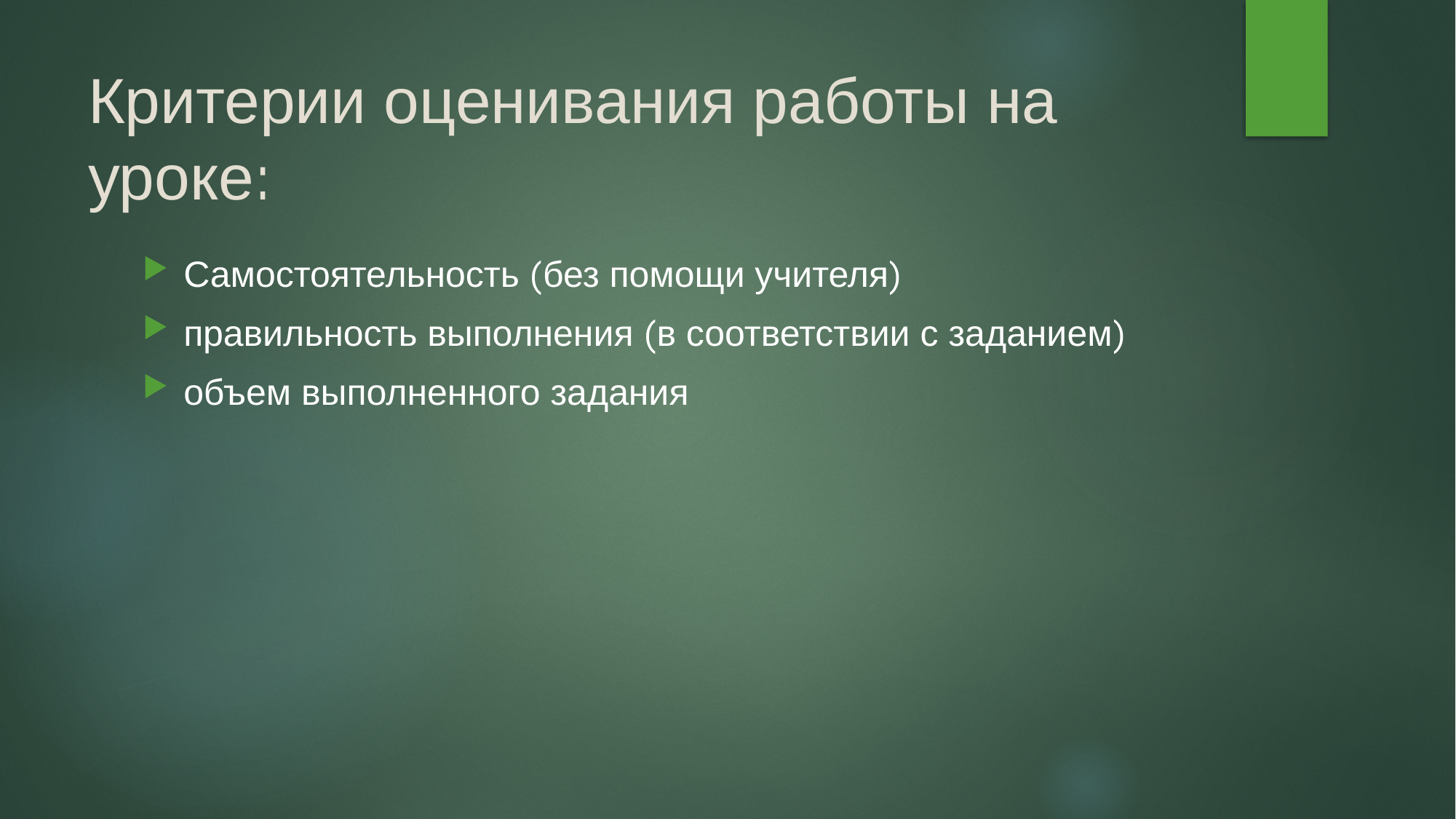

# Критерии оценивания работы на уроке:
Самостоятельность (без помощи учителя)
правильность выполнения (в соответствии с заданием)
объем выполненного задания